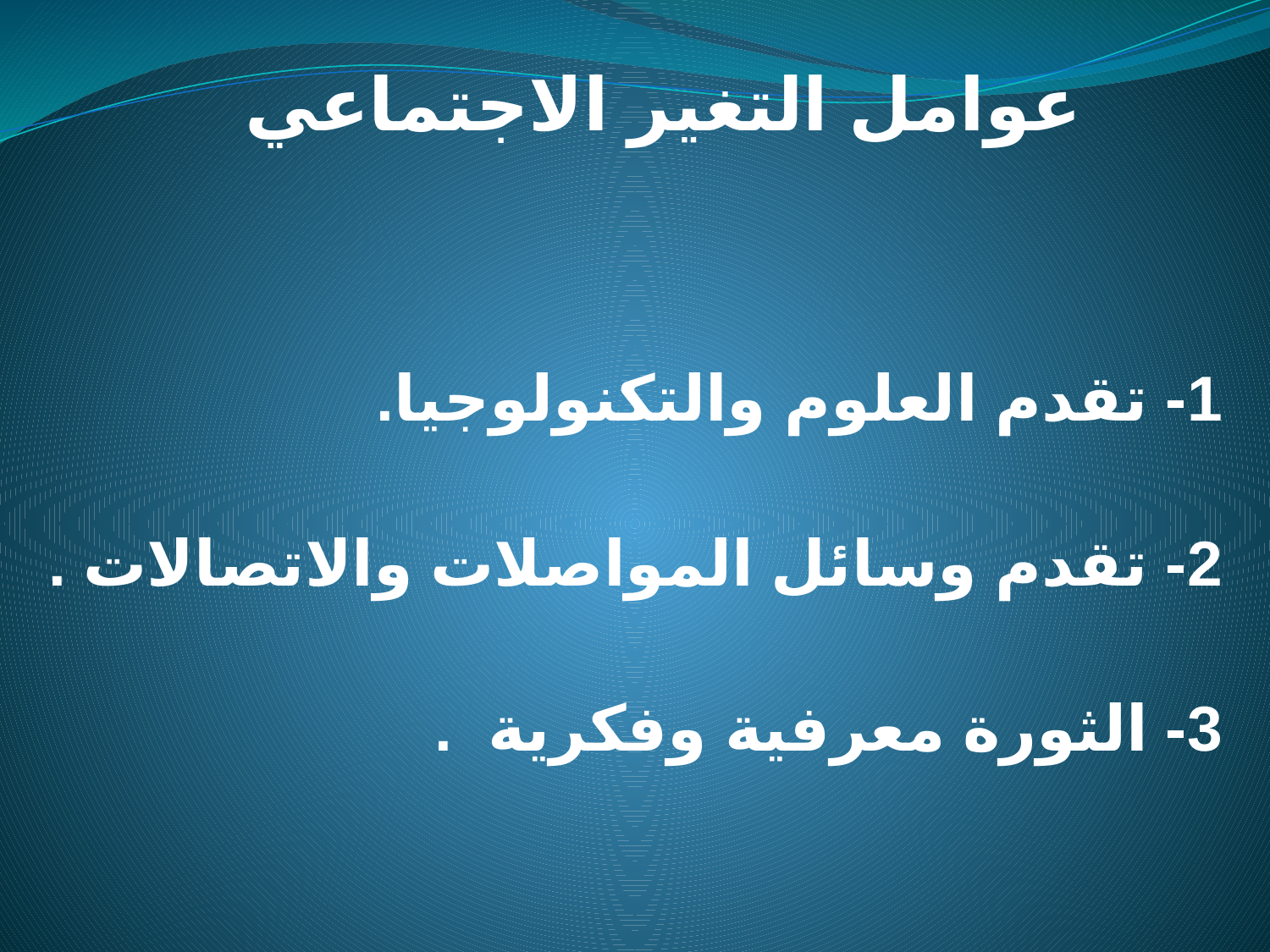

# عوامل التغير الاجتماعي
1- تقدم العلوم والتكنولوجيا.
2- تقدم وسائل المواصلات والاتصالات .
3- الثورة معرفية وفكرية  .